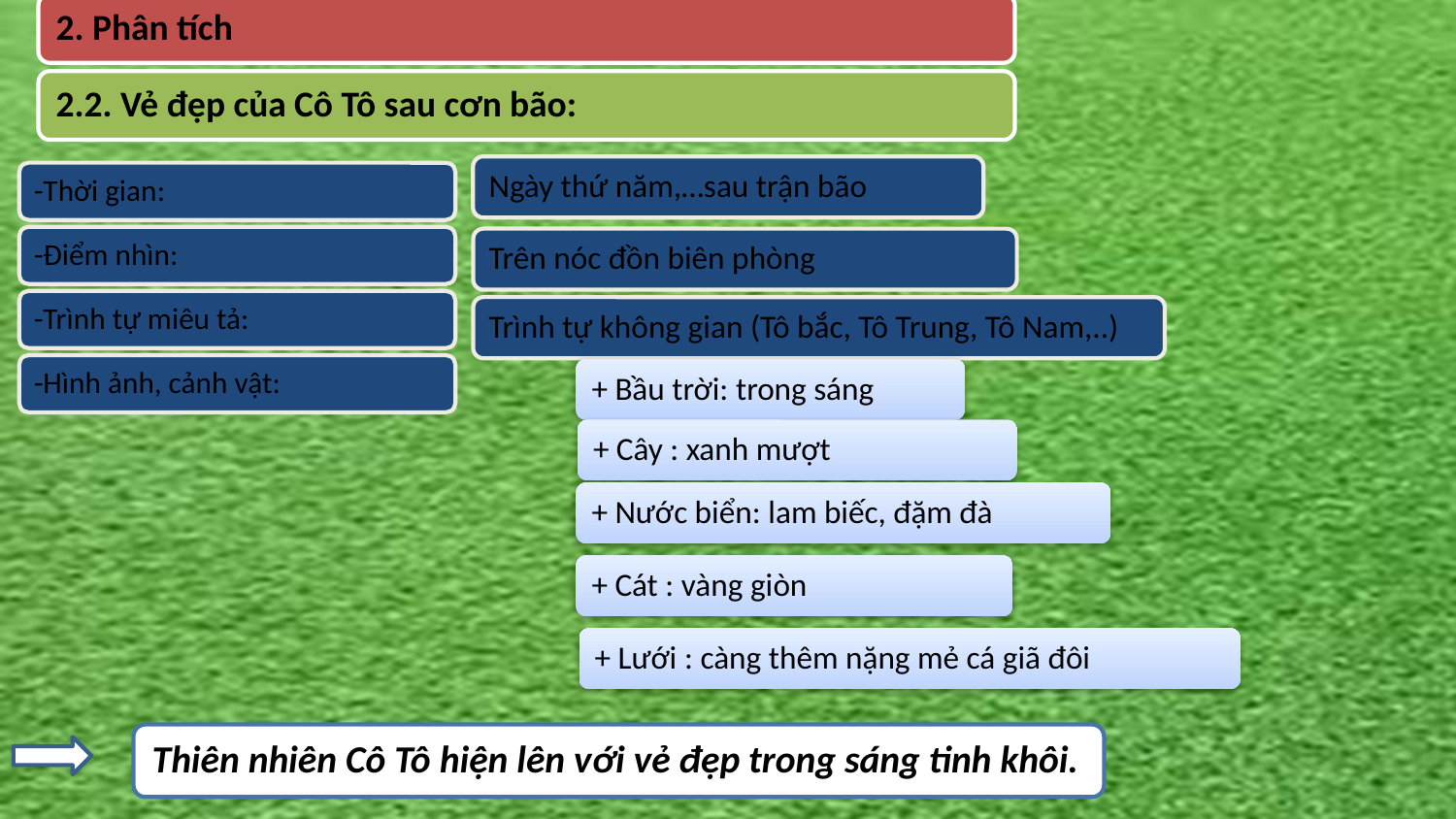

2. Phân tích
2.2. Vẻ đẹp của Cô Tô sau cơn bão:
-Thời gian:
-Điểm nhìn:
-Trình tự miêu tả:
-Hình ảnh, cảnh vật:
Ngày thứ năm,…sau trận bão
Trên nóc đồn biên phòng
Trình tự không gian (Tô bắc, Tô Trung, Tô Nam,..)
+ Bầu trời: trong sáng
+ Cây : xanh mượt
+ Nước biển: lam biếc, đặm đà
+ Cát : vàng giòn
+ Lưới : càng thêm nặng mẻ cá giã đôi
Thiên nhiên Cô Tô hiện lên với vẻ đẹp trong sáng tinh khôi.